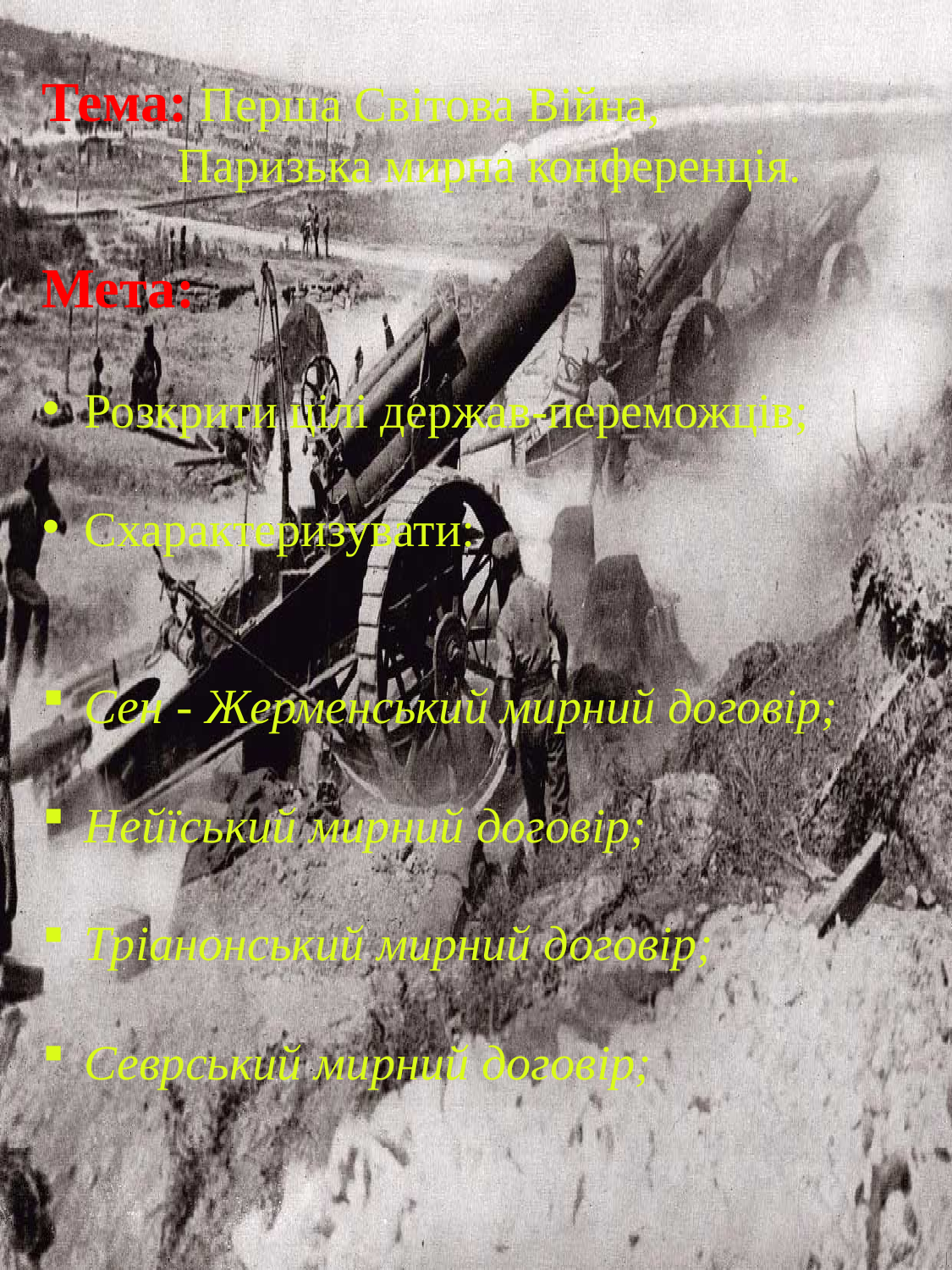

Тема: Перша Світова Війна,
           Паризька мирна конференція.

Мета:

 Розкрити цілі держав-переможців;

 Схарактеризувати:

 Сен - Жерменський мирний договір;

 Нейїський мирний договір;

 Тріанонський мирний договір;

 Севрський мирний договір;